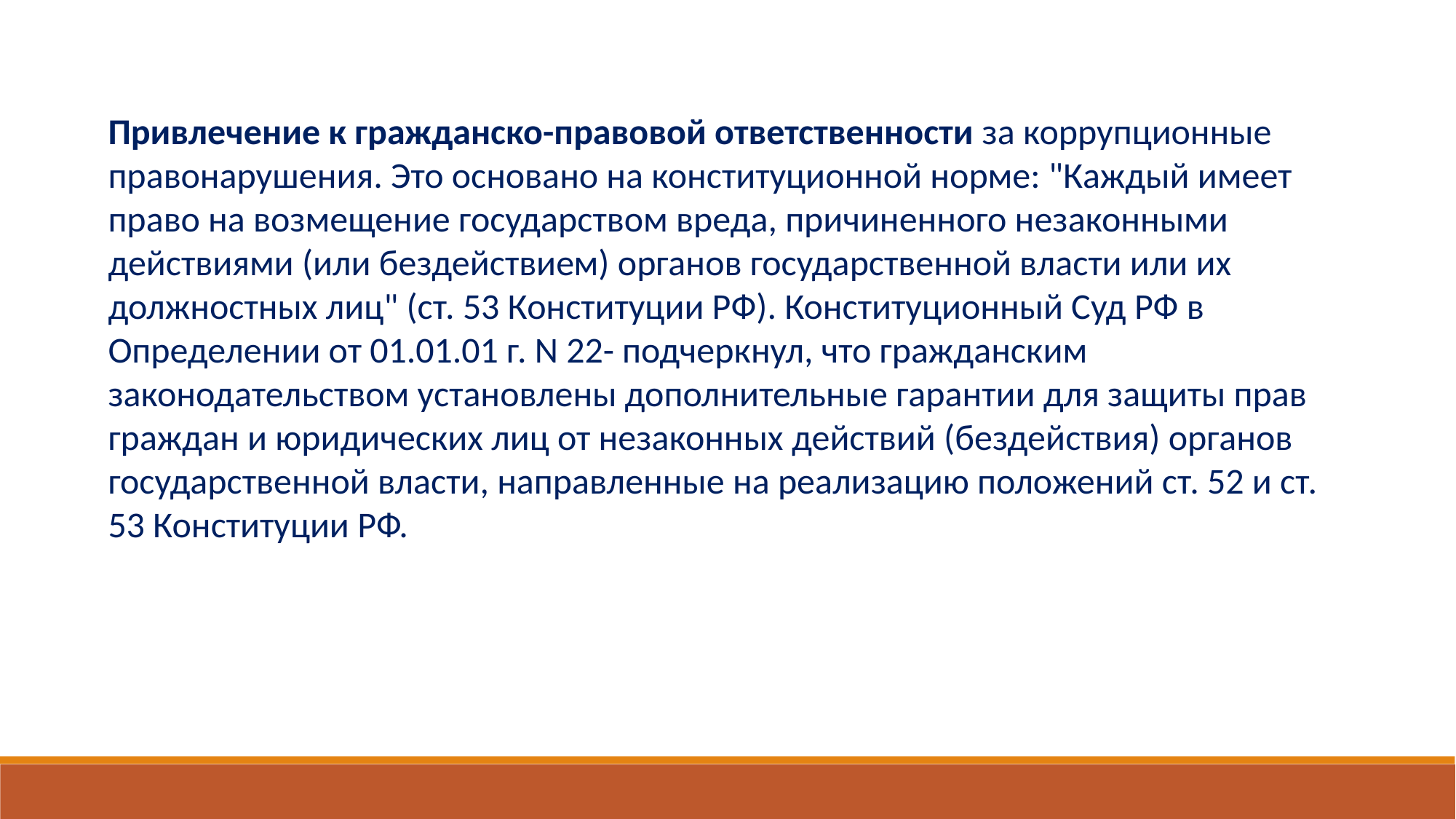

Привлечение к гражданско-правовой ответственности за коррупционные правонарушения. Это основано на конституционной норме: "Каждый имеет право на возмещение государством вреда, причиненного незаконными действиями (или бездействием) органов государственной власти или их должностных лиц" (ст. 53 Конституции РФ). Конституционный Суд РФ в Определении от 01.01.01 г. N 22- подчеркнул, что гражданским законодательством установлены дополнительные гарантии для защиты прав граждан и юридических лиц от незаконных действий (бездействия) органов государственной власти, направленные на реализацию положений ст. 52 и ст. 53 Конституции РФ.